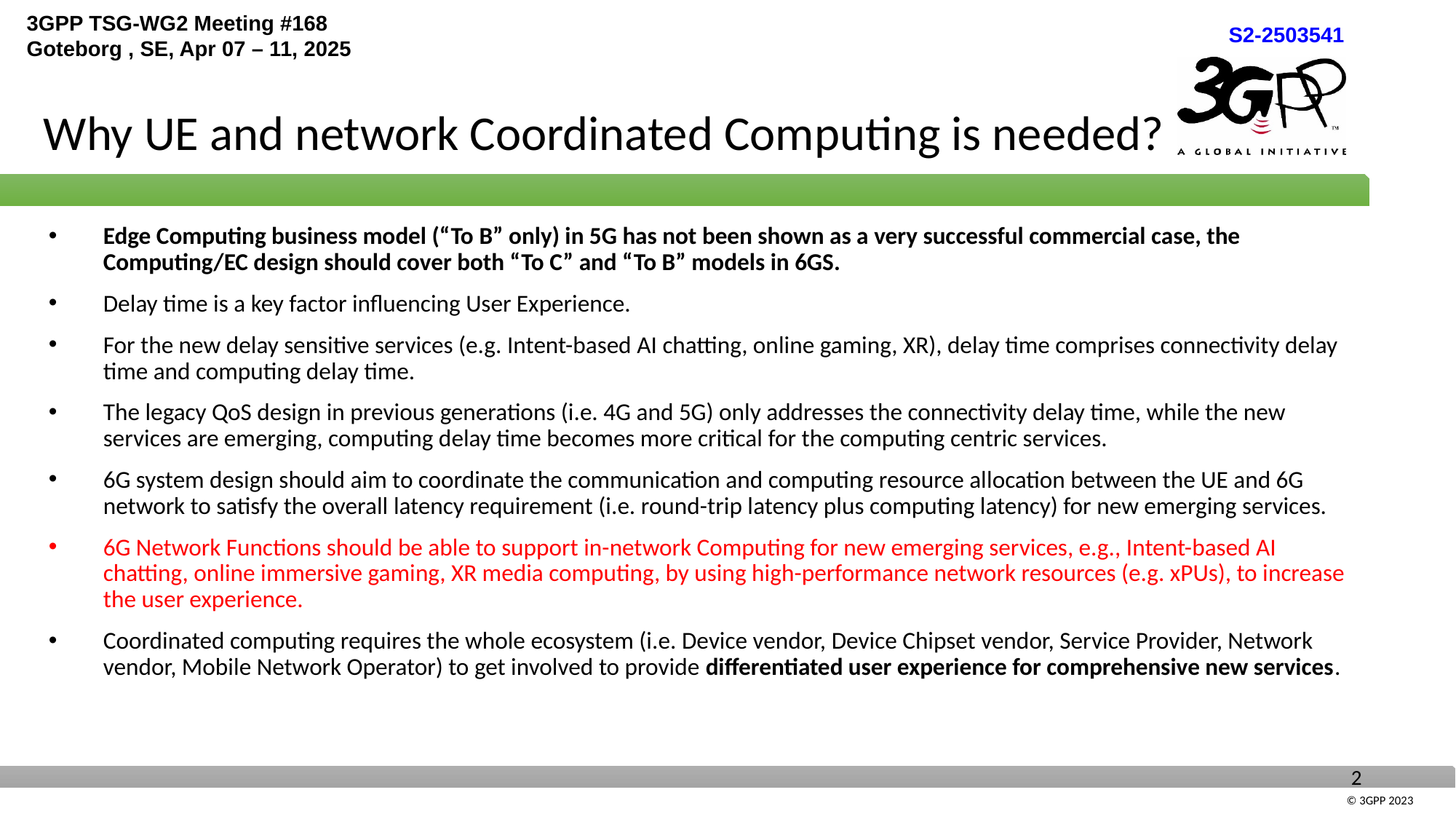

# Why UE and network Coordinated Computing is needed?
Edge Computing business model (“To B” only) in 5G has not been shown as a very successful commercial case, the Computing/EC design should cover both “To C” and “To B” models in 6GS.
Delay time is a key factor influencing User Experience.
For the new delay sensitive services (e.g. Intent-based AI chatting, online gaming, XR), delay time comprises connectivity delay time and computing delay time.
The legacy QoS design in previous generations (i.e. 4G and 5G) only addresses the connectivity delay time, while the new services are emerging, computing delay time becomes more critical for the computing centric services.
6G system design should aim to coordinate the communication and computing resource allocation between the UE and 6G network to satisfy the overall latency requirement (i.e. round-trip latency plus computing latency) for new emerging services.
6G Network Functions should be able to support in-network Computing for new emerging services, e.g., Intent-based AI chatting, online immersive gaming, XR media computing, by using high-performance network resources (e.g. xPUs), to increase the user experience.
Coordinated computing requires the whole ecosystem (i.e. Device vendor, Device Chipset vendor, Service Provider, Network vendor, Mobile Network Operator) to get involved to provide differentiated user experience for comprehensive new services.